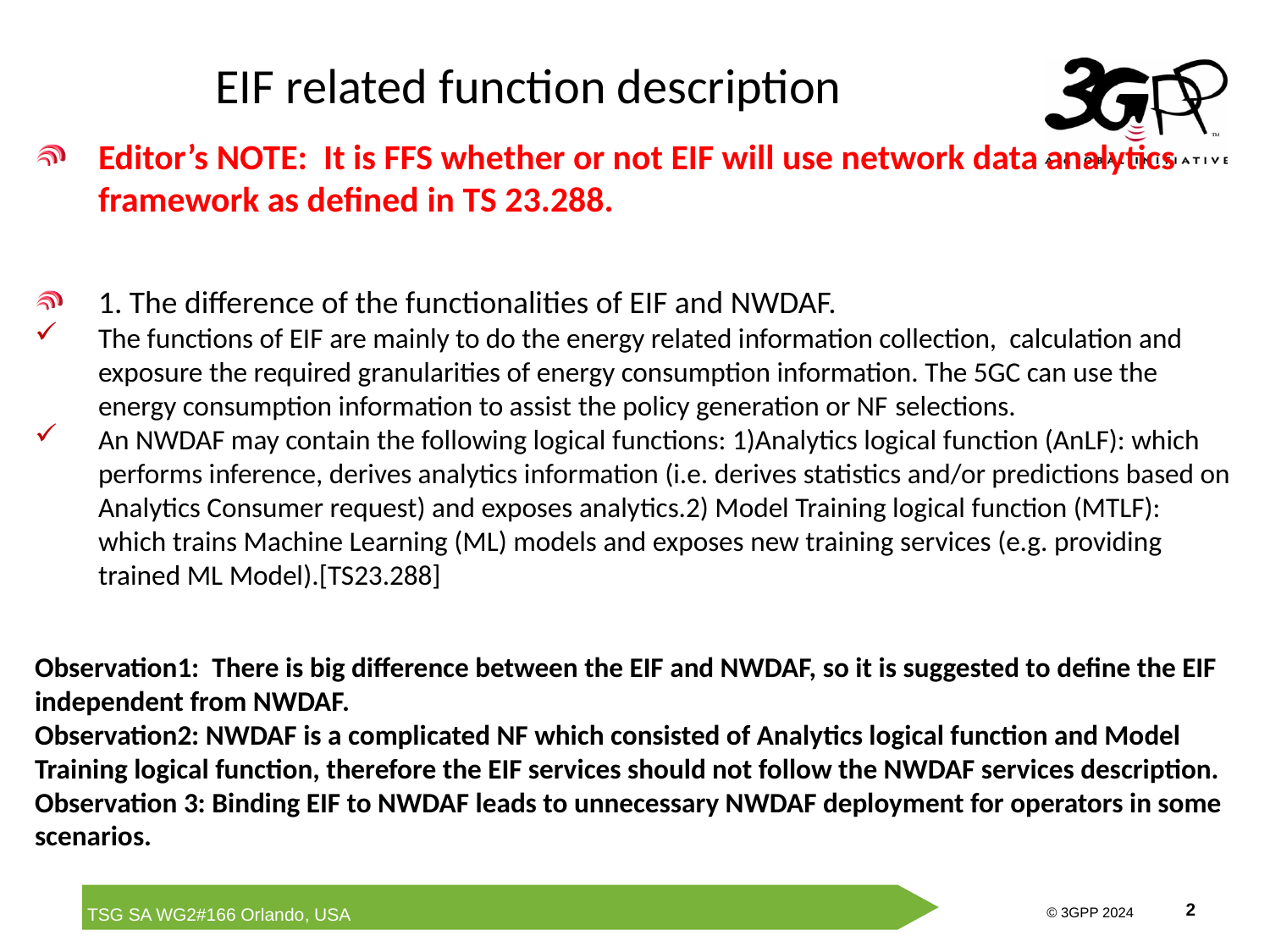

# EIF related function description
Editor’s NOTE:  It is FFS whether or not EIF will use network data analytics framework as defined in TS 23.288.

1. The difference of the functionalities of EIF and NWDAF.
The functions of EIF are mainly to do the energy related information collection,  calculation and exposure the required granularities of energy consumption information. The 5GC can use the energy consumption information to assist the policy generation or NF selections.
An NWDAF may contain the following logical functions: 1)Analytics logical function (AnLF): which performs inference, derives analytics information (i.e. derives statistics and/or predictions based on Analytics Consumer request) and exposes analytics.2) Model Training logical function (MTLF): which trains Machine Learning (ML) models and exposes new training services (e.g. providing trained ML Model).[TS23.288]

Observation1:  There is big difference between the EIF and NWDAF, so it is suggested to define the EIF independent from NWDAF.
Observation2: NWDAF is a complicated NF which consisted of Analytics logical function and Model Training logical function, therefore the EIF services should not follow the NWDAF services description.
Observation 3: Binding EIF to NWDAF leads to unnecessary NWDAF deployment for operators in some scenarios.